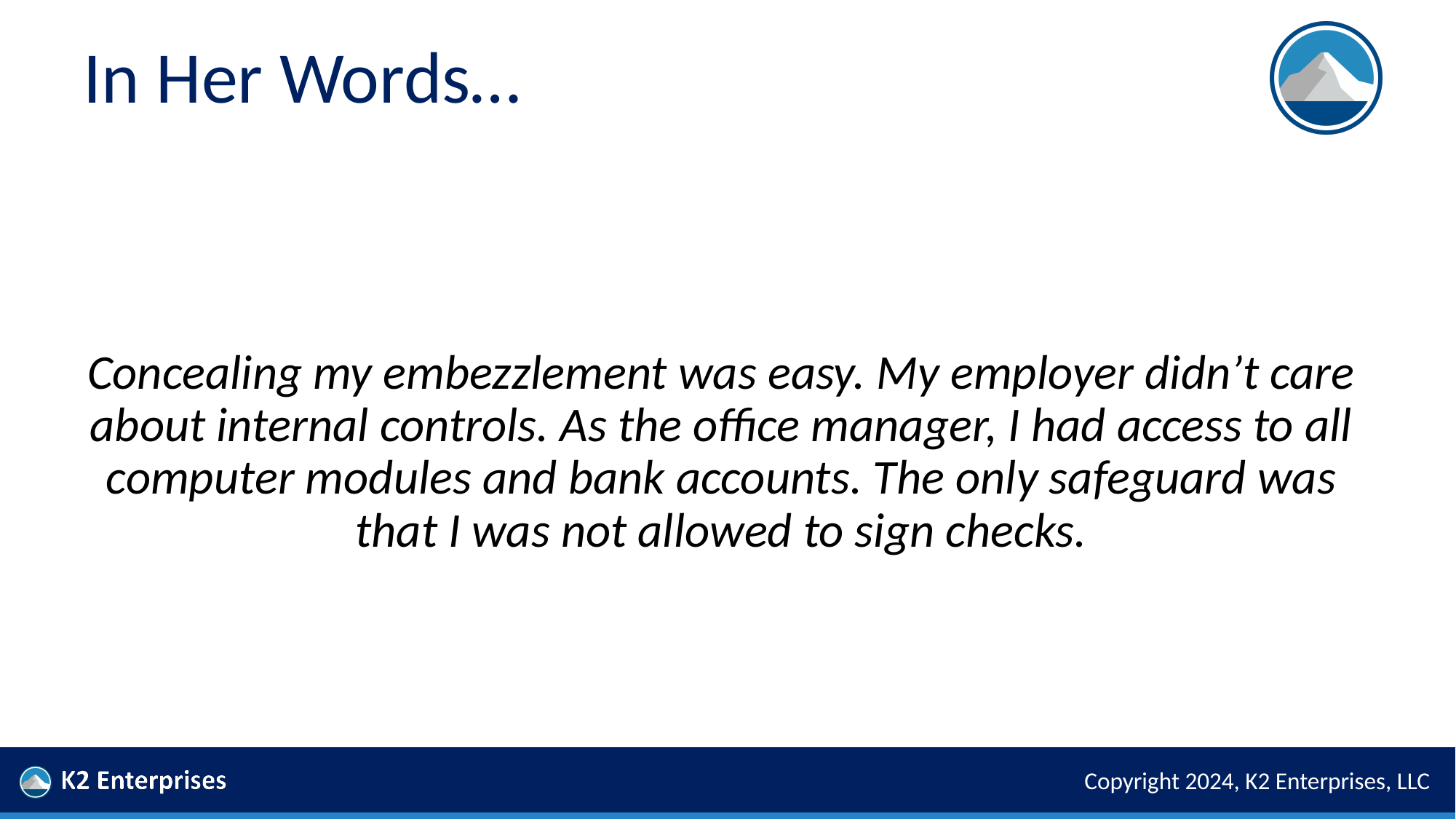

# In Her Words…
Concealing my embezzlement was easy. My employer didn’t care about internal controls. As the office manager, I had access to all computer modules and bank accounts. The only safeguard was that I was not allowed to sign checks.